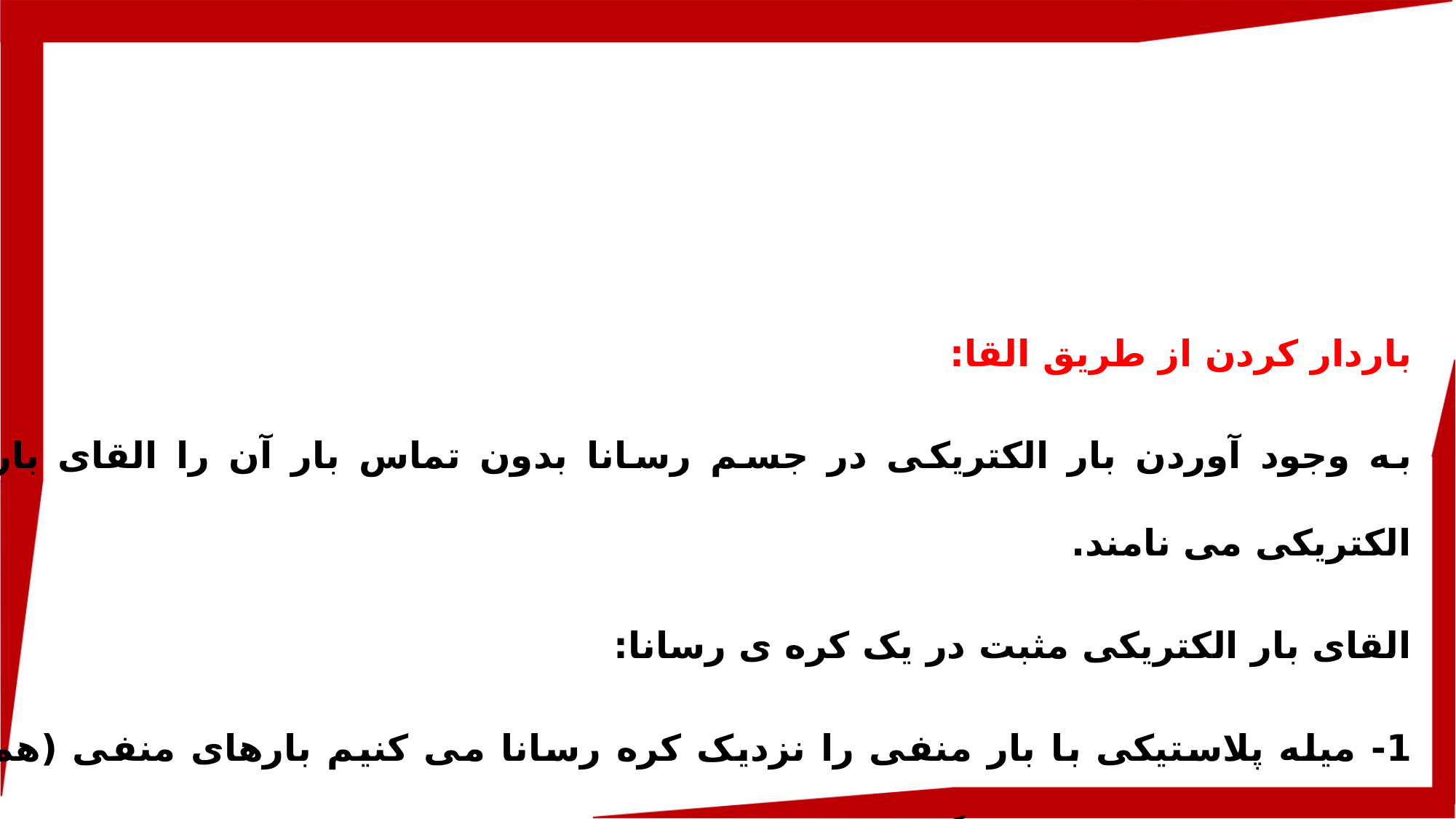

باردار کردن از طریق القا:
به وجود آوردن بار الکتریکی در جسم رسانا بدون تماس بار آن را القای بار الکتریکی می نامند.
القای بار الکتریکی مثبت در یک کره ی رسانا:
1- میله پلاستیکی با بار منفی را نزدیک کره رسانا می کنیم بارهای منفی (هم نام) دفع شود به طرف دیگر می روند
و بارهای مثبت در نزدیکی میله باقی می ماند.